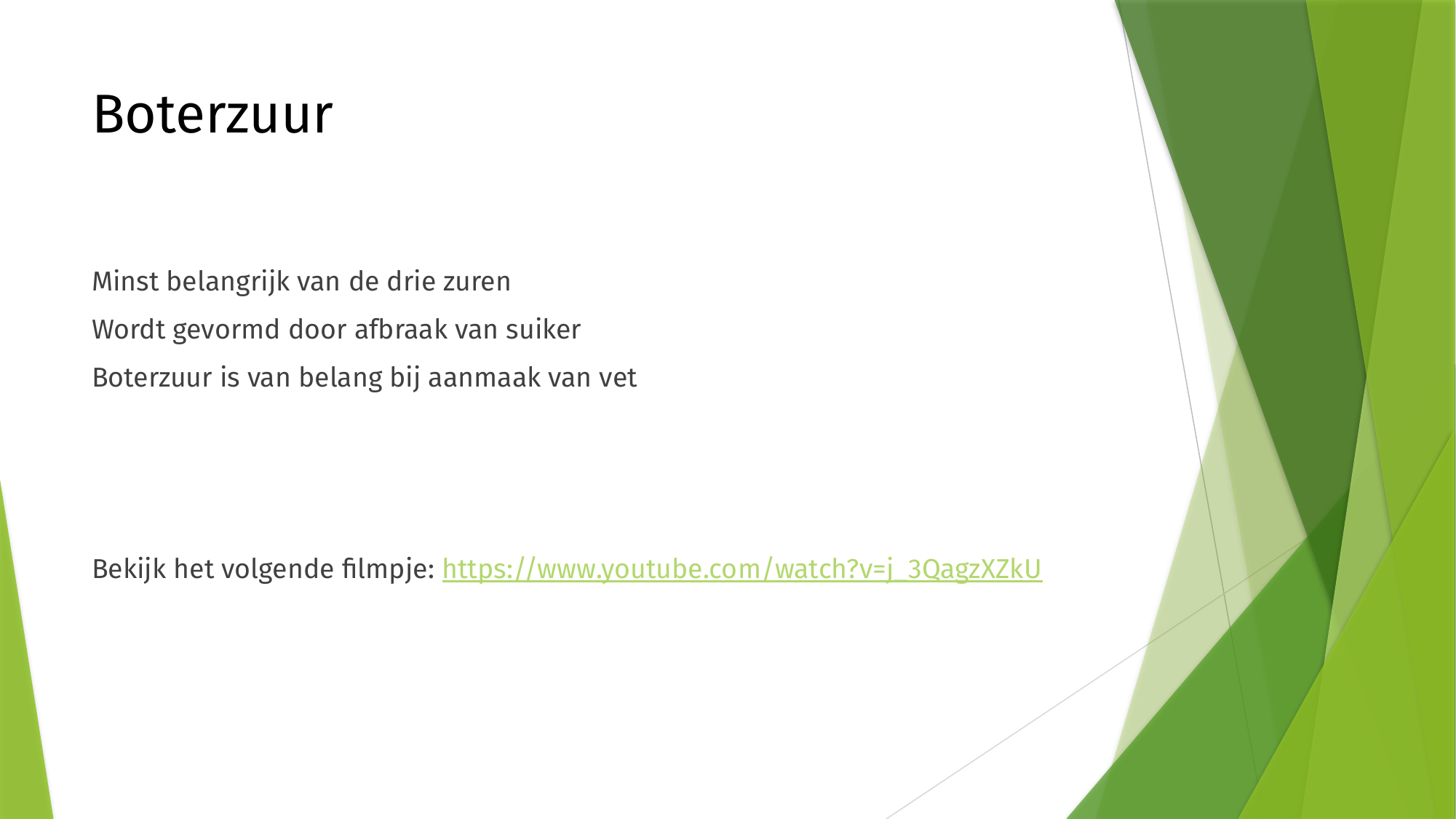

# Boterzuur
Minst belangrijk van de drie zuren
Wordt gevormd door afbraak van suiker
Boterzuur is van belang bij aanmaak van vet

Bekijk het volgende filmpje: https://www.youtube.com/watch?v=j_3QagzXZkU